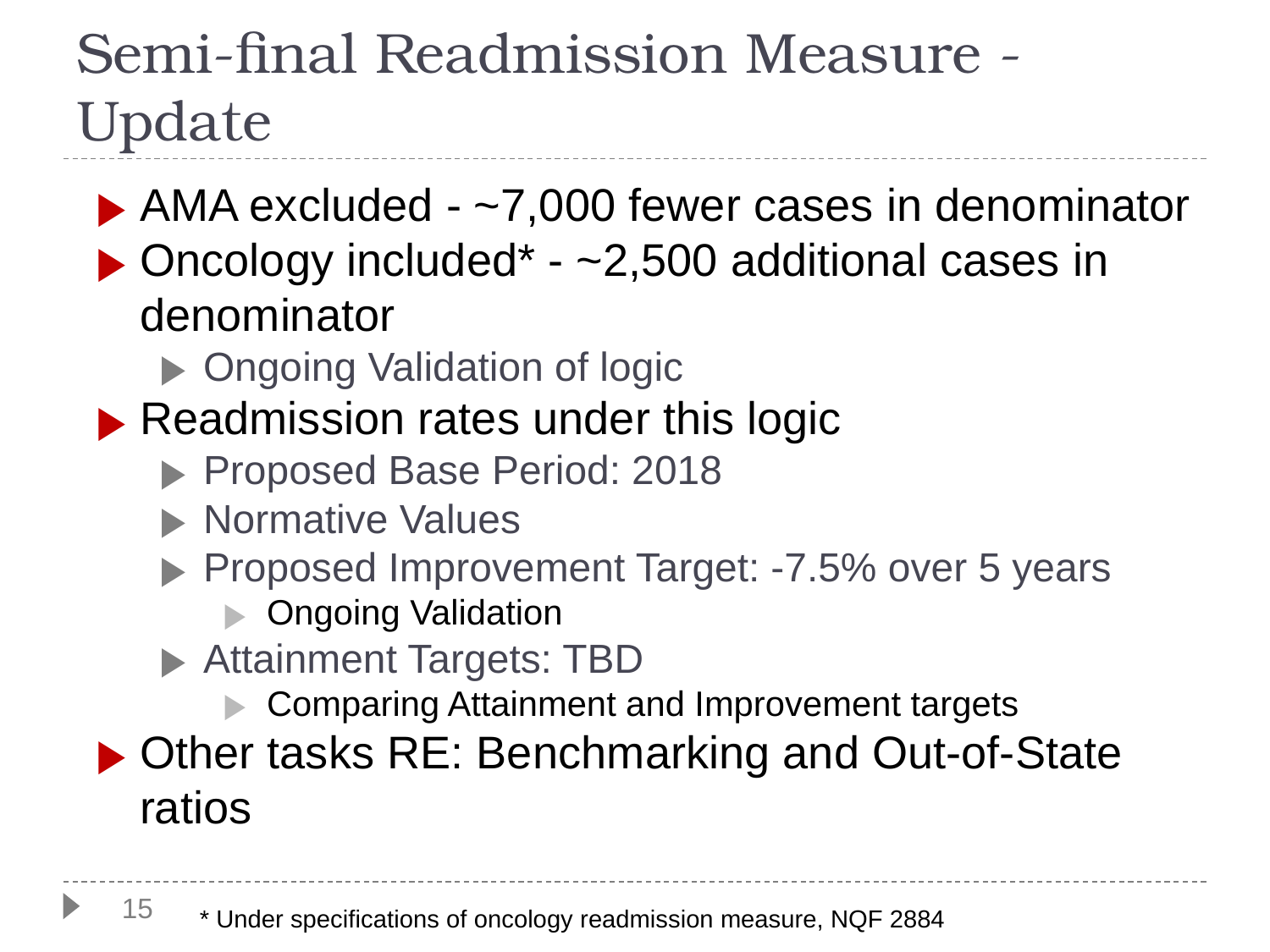

# Semi-final Readmission Measure - Update
AMA excluded - ~7,000 fewer cases in denominator
Oncology included* - ~2,500 additional cases in denominator
Ongoing Validation of logic
Readmission rates under this logic
Proposed Base Period: 2018
Normative Values
Proposed Improvement Target: -7.5% over 5 years
Ongoing Validation
Attainment Targets: TBD
Comparing Attainment and Improvement targets
Other tasks RE: Benchmarking and Out-of-State ratios
* Under specifications of oncology readmission measure, NQF 2884